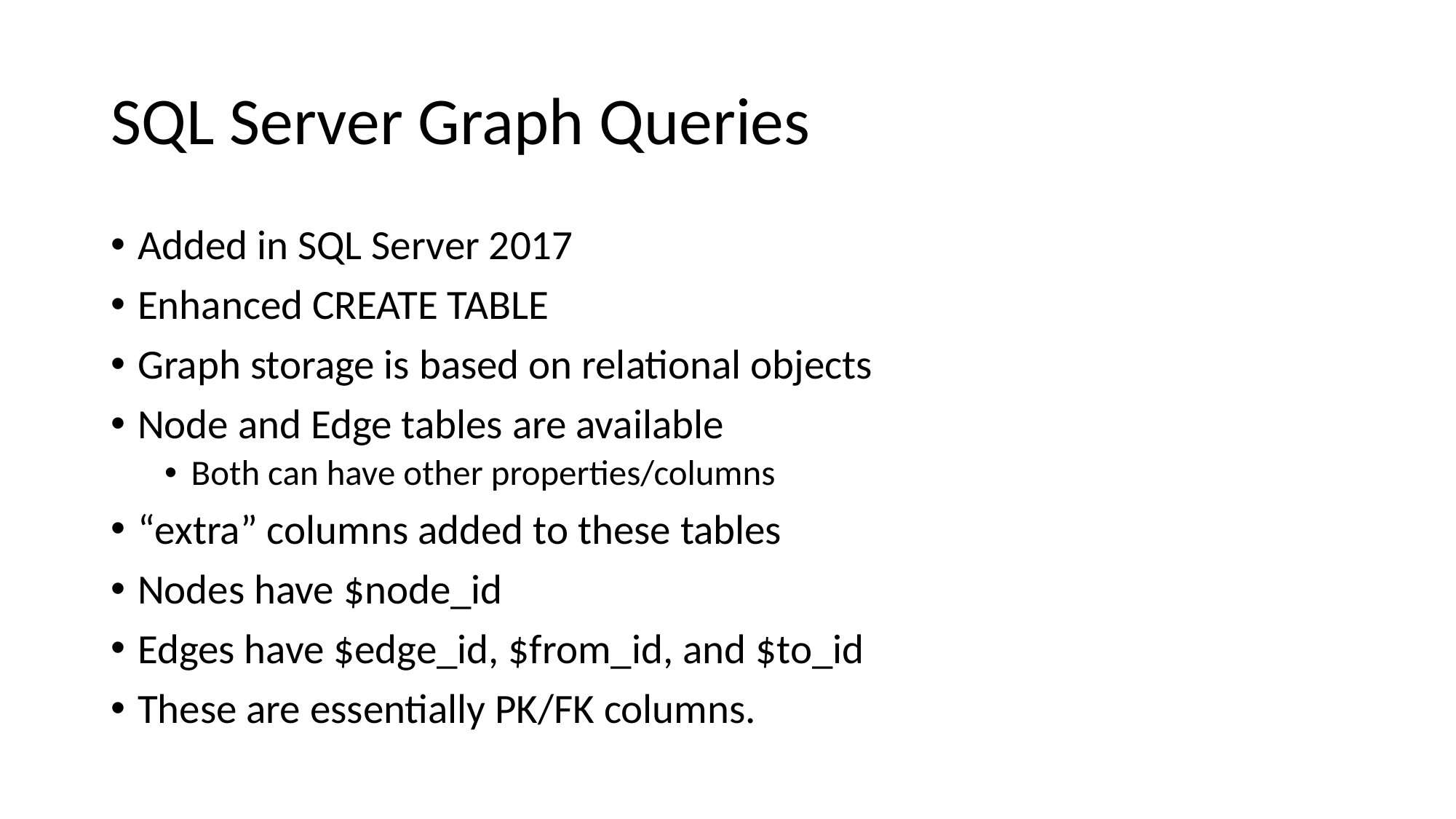

# SQL Server Graph Queries
Added in SQL Server 2017
Enhanced CREATE TABLE
Graph storage is based on relational objects
Node and Edge tables are available
Both can have other properties/columns
“extra” columns added to these tables
Nodes have $node_id
Edges have $edge_id, $from_id, and $to_id
These are essentially PK/FK columns.